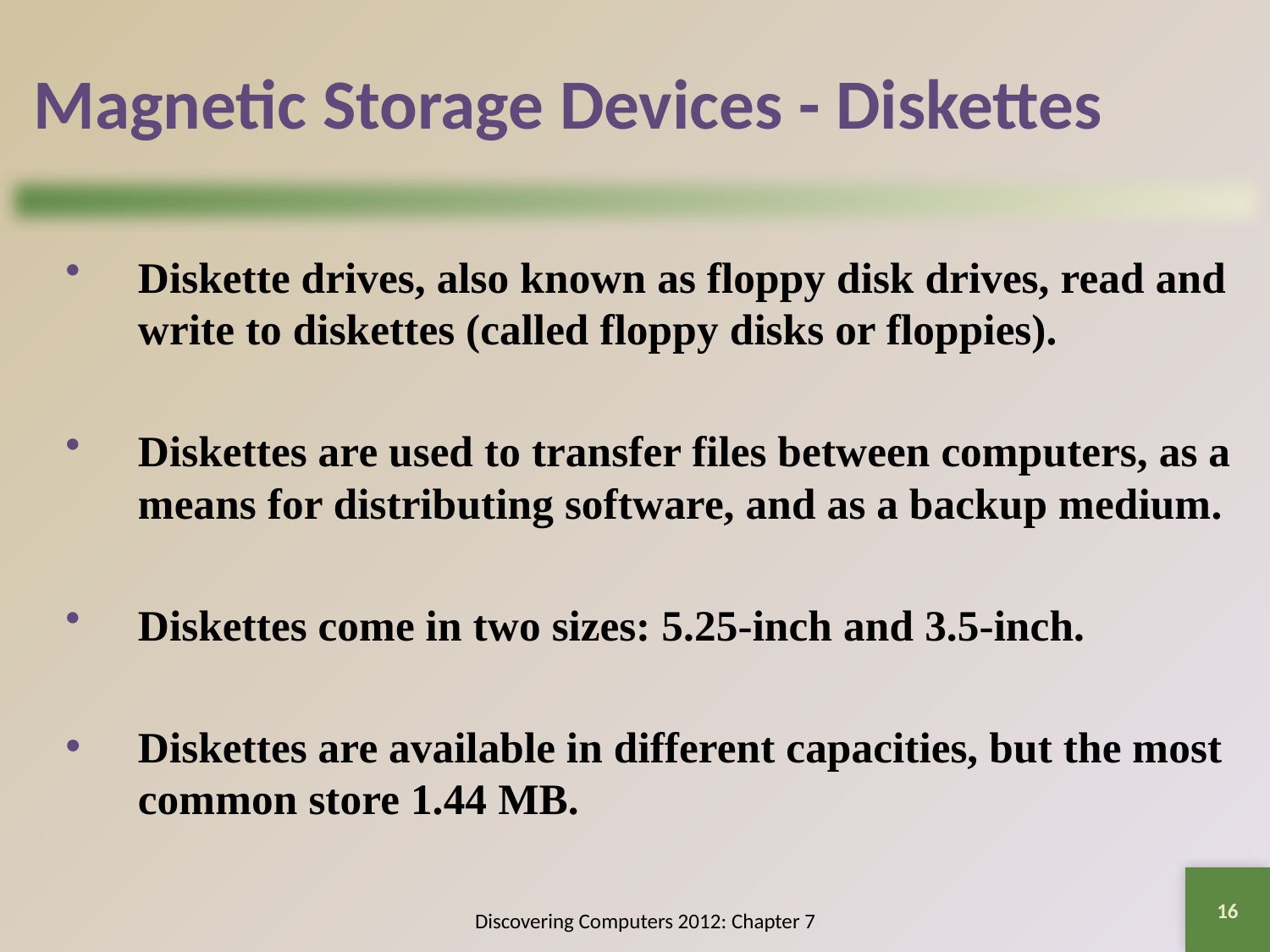

# Magnetic Storage Devices - Diskettes
Diskette drives, also known as floppy disk drives, read and write to diskettes (called floppy disks or floppies).

Diskettes are used to transfer files between computers, as a means for distributing software, and as a backup medium.

Diskettes come in two sizes: 5.25-inch and 3.5-inch.

Diskettes are available in different capacities, but the most common store 1.44 MB.

16

Discovering Computers 2012: Chapter 7